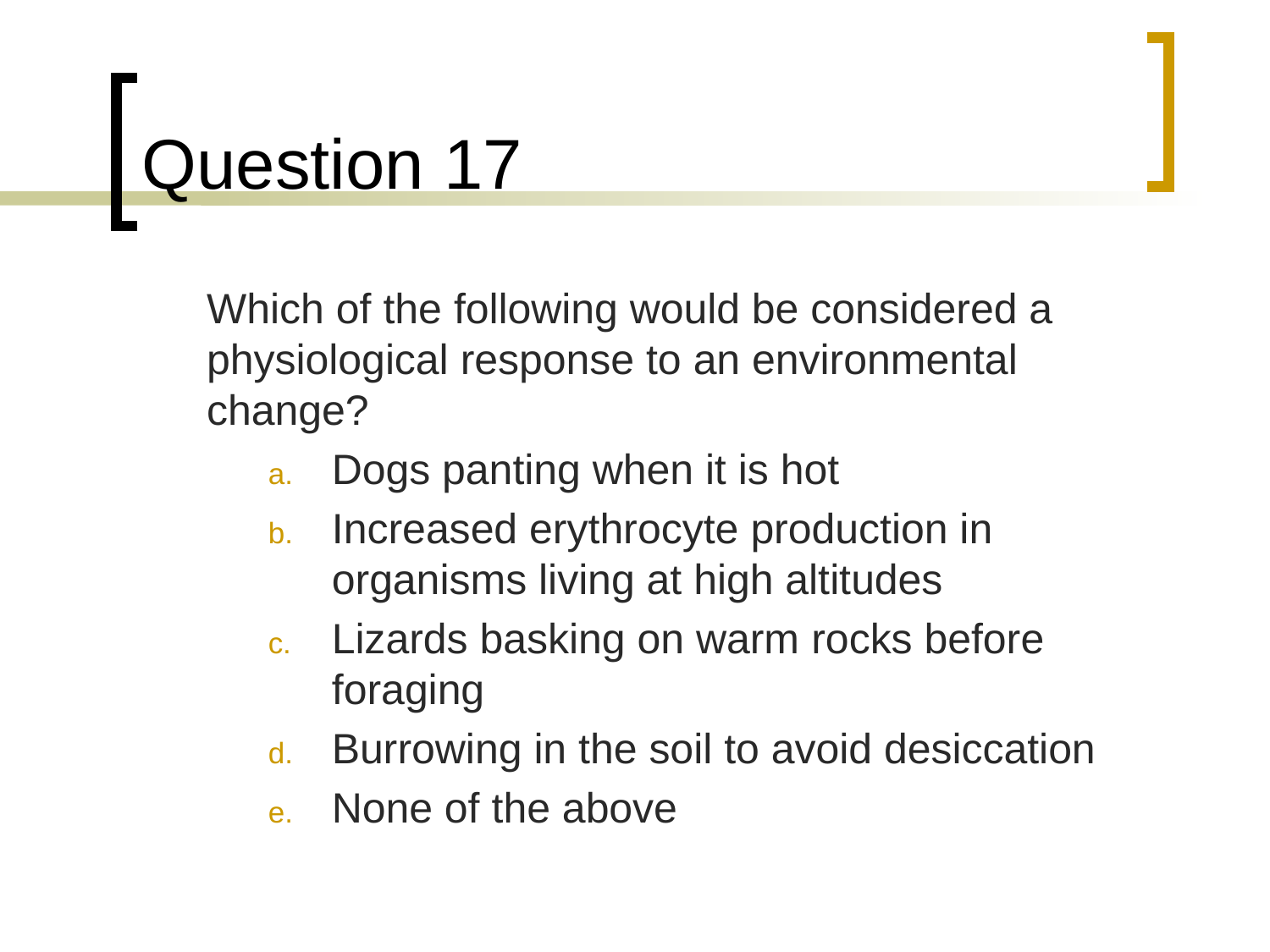

# Question 17
	Which of the following would be considered a physiological response to an environmental change?
Dogs panting when it is hot
Increased erythrocyte production in organisms living at high altitudes
Lizards basking on warm rocks before foraging
Burrowing in the soil to avoid desiccation
None of the above